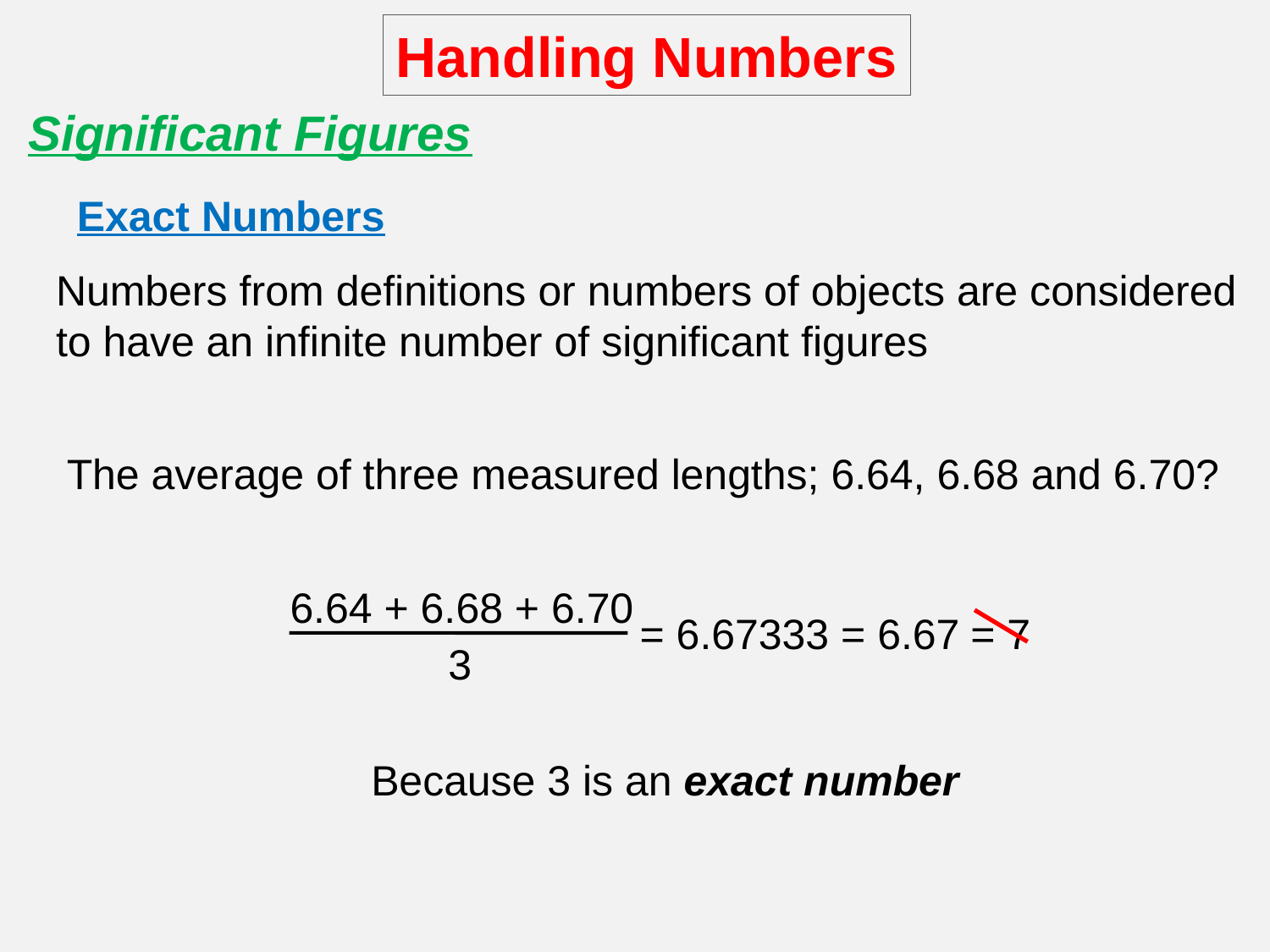

Handling Numbers
Significant Figures
Exact Numbers
Numbers from definitions or numbers of objects are considered
to have an infinite number of significant figures
The average of three measured lengths; 6.64, 6.68 and 6.70?
6.64 + 6.68 + 6.70
3

= 6.67333 = 6.67
= 7

Because 3 is an exact number